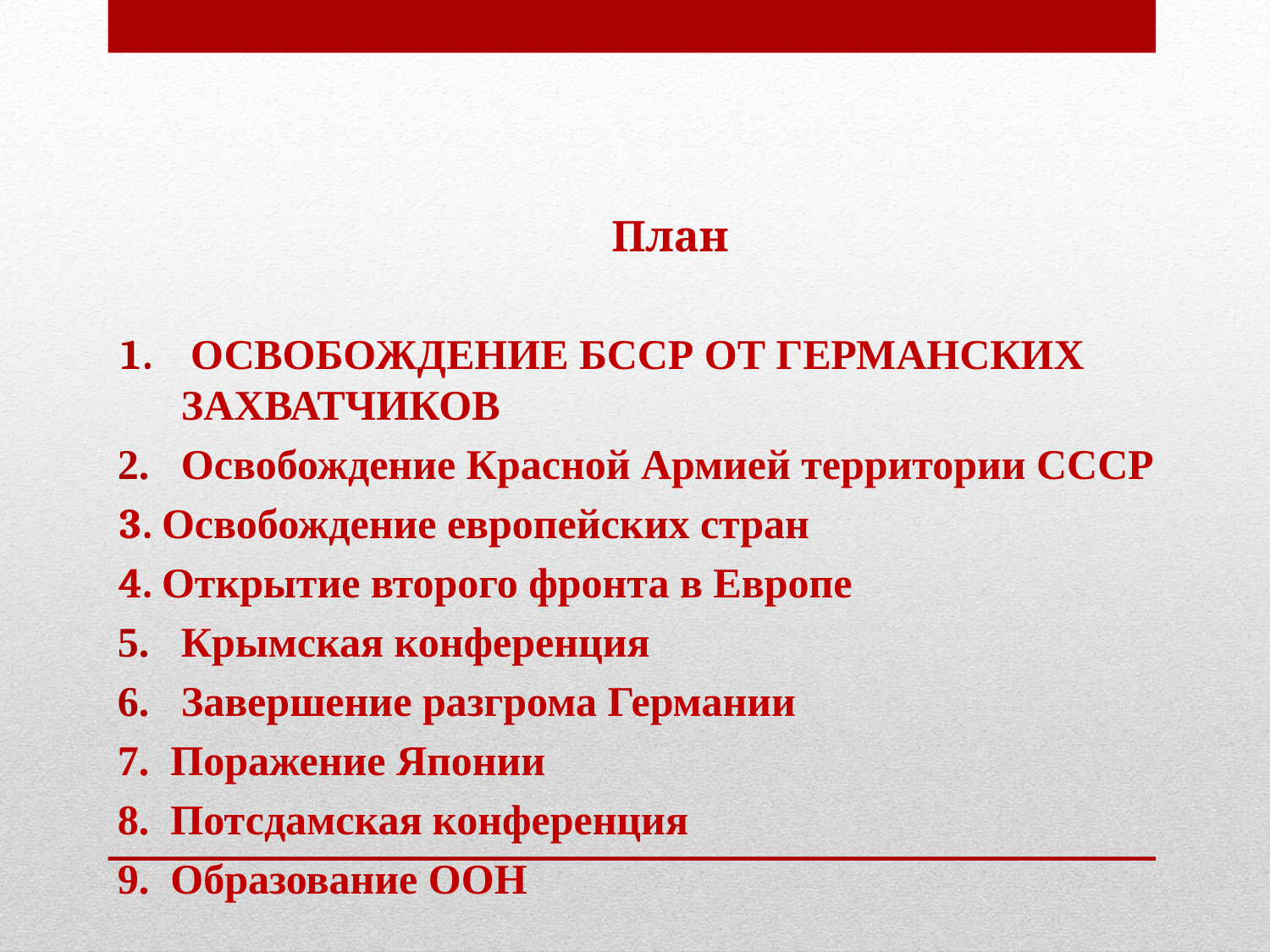

План

 ОСВОБОЖДЕНИЕ БССР ОТ ГЕРМАНСКИХ ЗАХВАТЧИКОВ
Освобождение Красной Армией территории СССР
3. Освобождение европейских стран
4. Открытие второго фронта в Европе
Крымская конференция
Завершение разгрома Германии
7.  Поражение Японии
8.  Потсдамская конференция
9.  Образование ООН